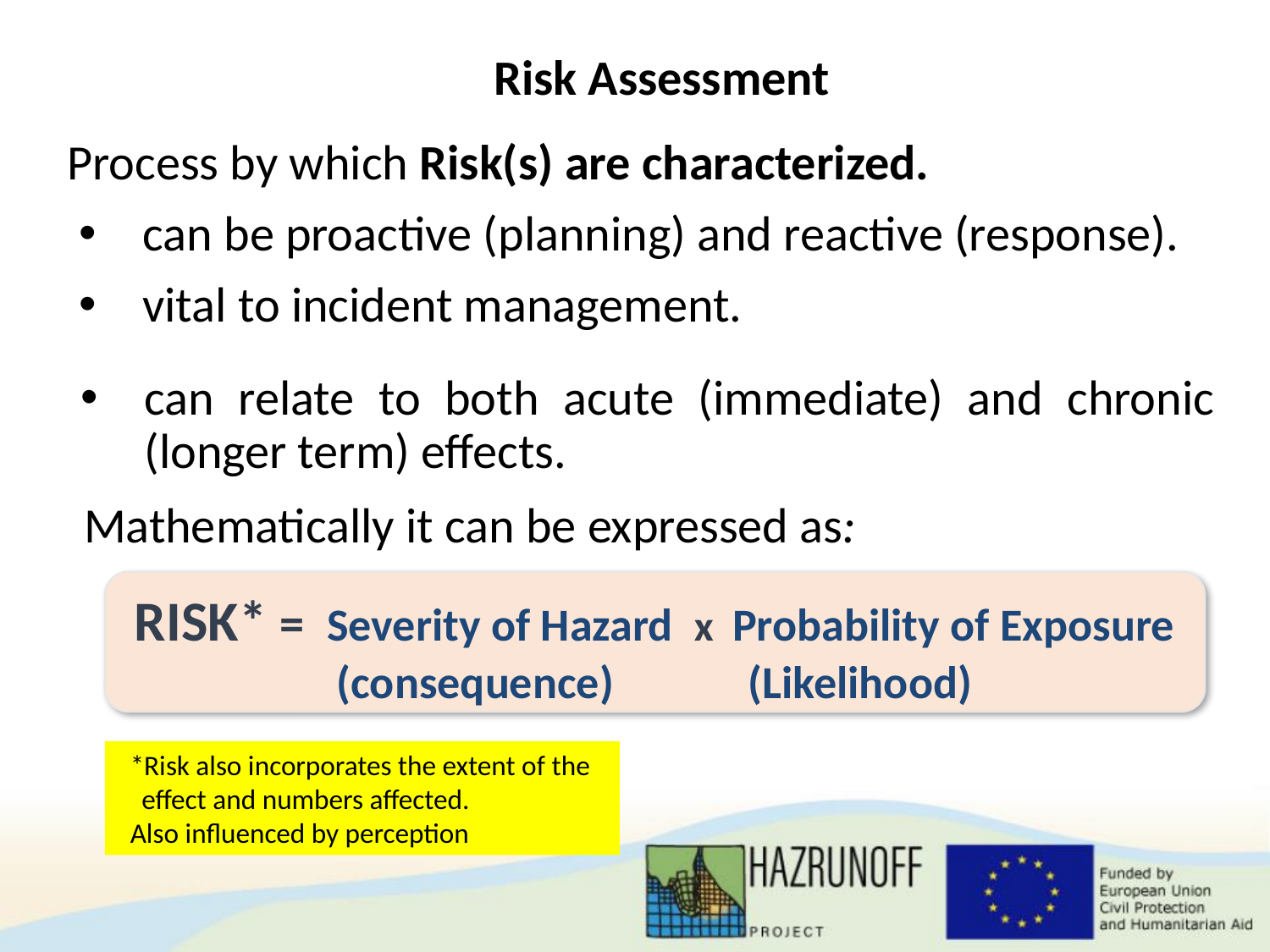

Risk Assessment
Process by which Risk(s) are characterized.
can be proactive (planning) and reactive (response).
vital to incident management.
can relate to both acute (immediate) and chronic (longer term) effects.
Mathematically it can be expressed as:
RISK* =  Severity of Hazard  x  Probability of Exposure
(consequence)             (Likelihood)
*Risk also incorporates the extent of the effect and numbers affected.
Also influenced by perception